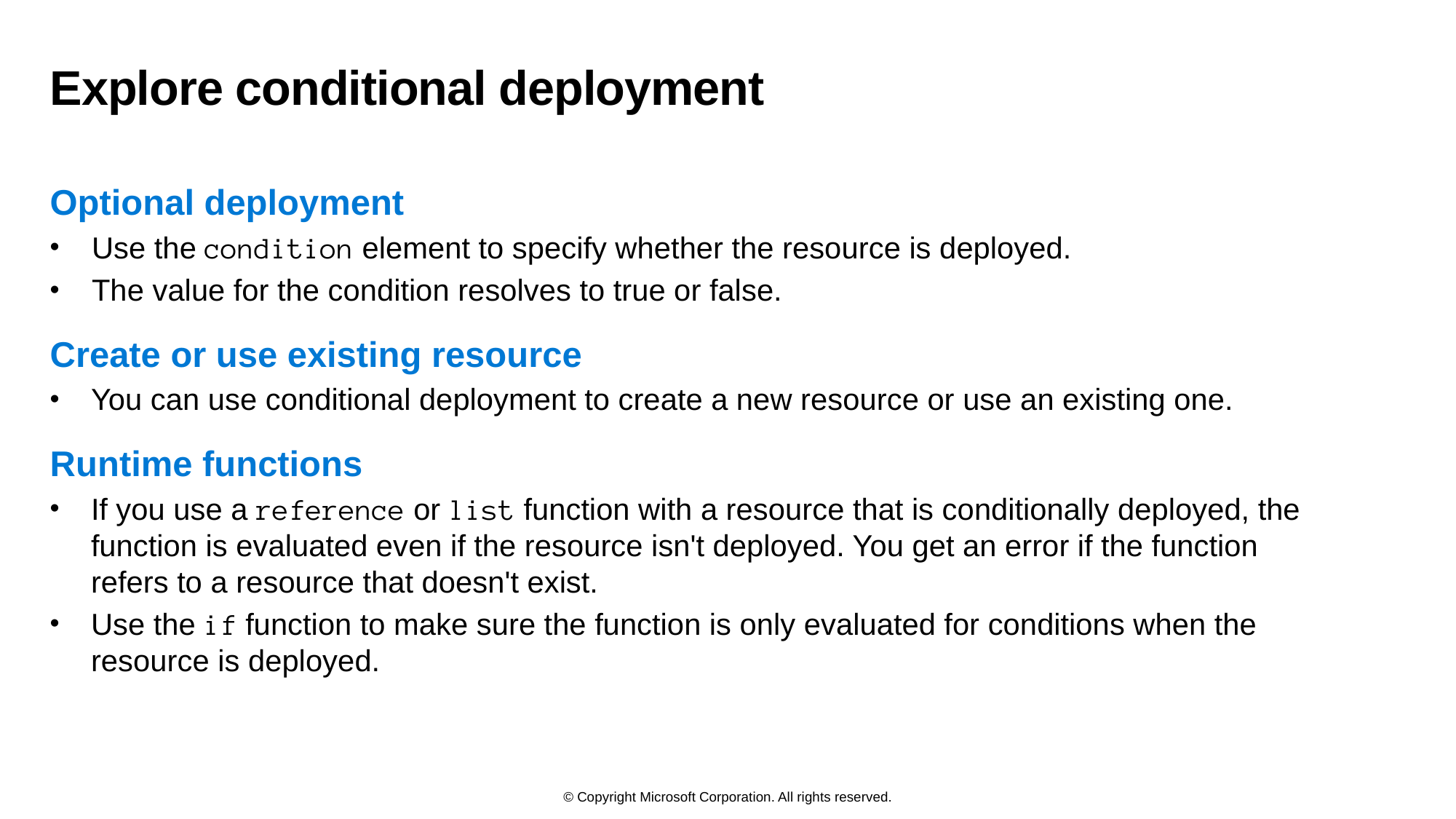

# Explore conditional deployment
Optional deployment
Use the condition element to specify whether the resource is deployed.
The value for the condition resolves to true or false.
Create or use existing resource
You can use conditional deployment to create a new resource or use an existing one.
Runtime functions
If you use a reference or list function with a resource that is conditionally deployed, the function is evaluated even if the resource isn't deployed. You get an error if the function refers to a resource that doesn't exist.
Use the if function to make sure the function is only evaluated for conditions when the resource is deployed.